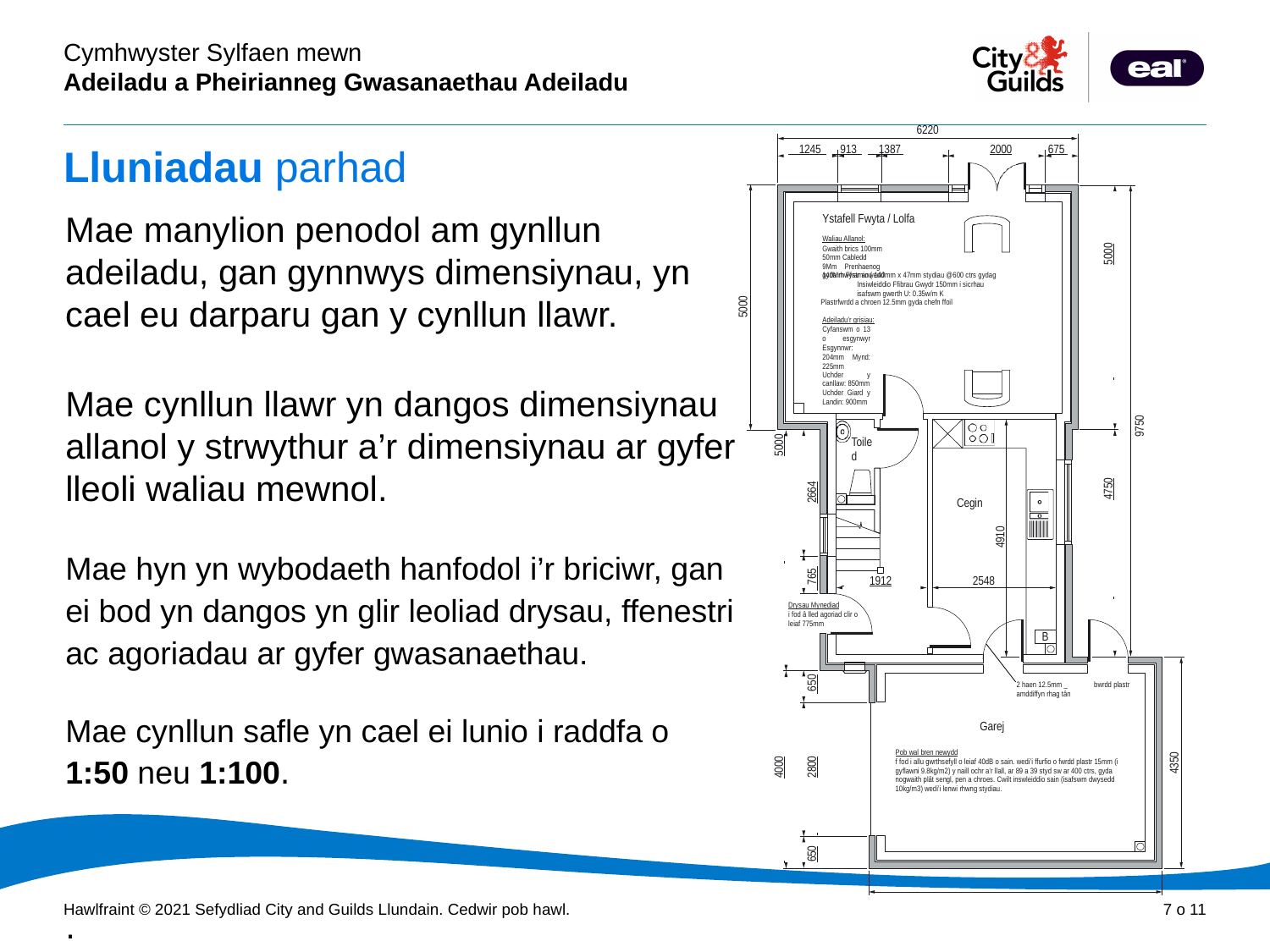

6220
    1245       913        1387 	2000	675

 	4750	 	5000
9750

Ystafell Fwyta / Lolfa
Waliau Allanol:
Gwaith brics 100mm  50mm Cabledd
9Mm    Prenhaenog gyda rhwystr anwedd

140Mm Fframio ( 140mm x 47mm stydiau @600 ctrs gydag Insiwleiddio Ffibrau Gwydr 150mm i sicrhau isafswm gwerth U: 0.35w/m K
Plastrfwrdd a chroen 12.5mm gyda chefn ffoil
5000
Adeiladu’r grisiau:
Cyfanswm o 13 o esgynwyr Esgynnwr: 204mm Mynd: 225mm
Uchder y canllaw: 850mm
Uchder Giard y Landin: 900mm
Toiled
 	5000
  765 	2664
Cegin
4910
 	1912
2548
Drysau Mynediad
i fod â lled agoriad clir o leiaf 775mm
B

 	4000
650     	2800	    650
2 haen 12.5mm _              bwrdd plastr
amddiffyn rhag tân
Garej
Pob wal bren newydd
f fod i allu gwrthsefyll o leiaf 40dB o sain. wedi’i ffurfio o fwrdd plastr 15mm (i gyflawni 9.8kg/m2) y naill ochr a’r llall, ar 89 a 39 styd sw ar 400 ctrs, gyda nogwaith plât sengl, pen a chroes. Cwilt inswleiddio sain (isafswm dwysedd 10kg/m3) wedi’i lenwi rhwng stydiau.
4350
# Lluniadau parhad
Mae manylion penodol am gynllun
adeiladu, gan gynnwys dimensiynau, yn
cael eu darparu gan y cynllun llawr.

Mae cynllun llawr yn dangos dimensiynau allanol y strwythur a’r dimensiynau ar gyfer lleoli waliau mewnol.
Mae hyn yn wybodaeth hanfodol i’r briciwr, gan ei bod yn dangos yn glir leoliad drysau, ffenestri ac agoriadau ar gyfer gwasanaethau.
Mae cynllun safle yn cael ei lunio i raddfa o 1:50 neu 1:100.

.